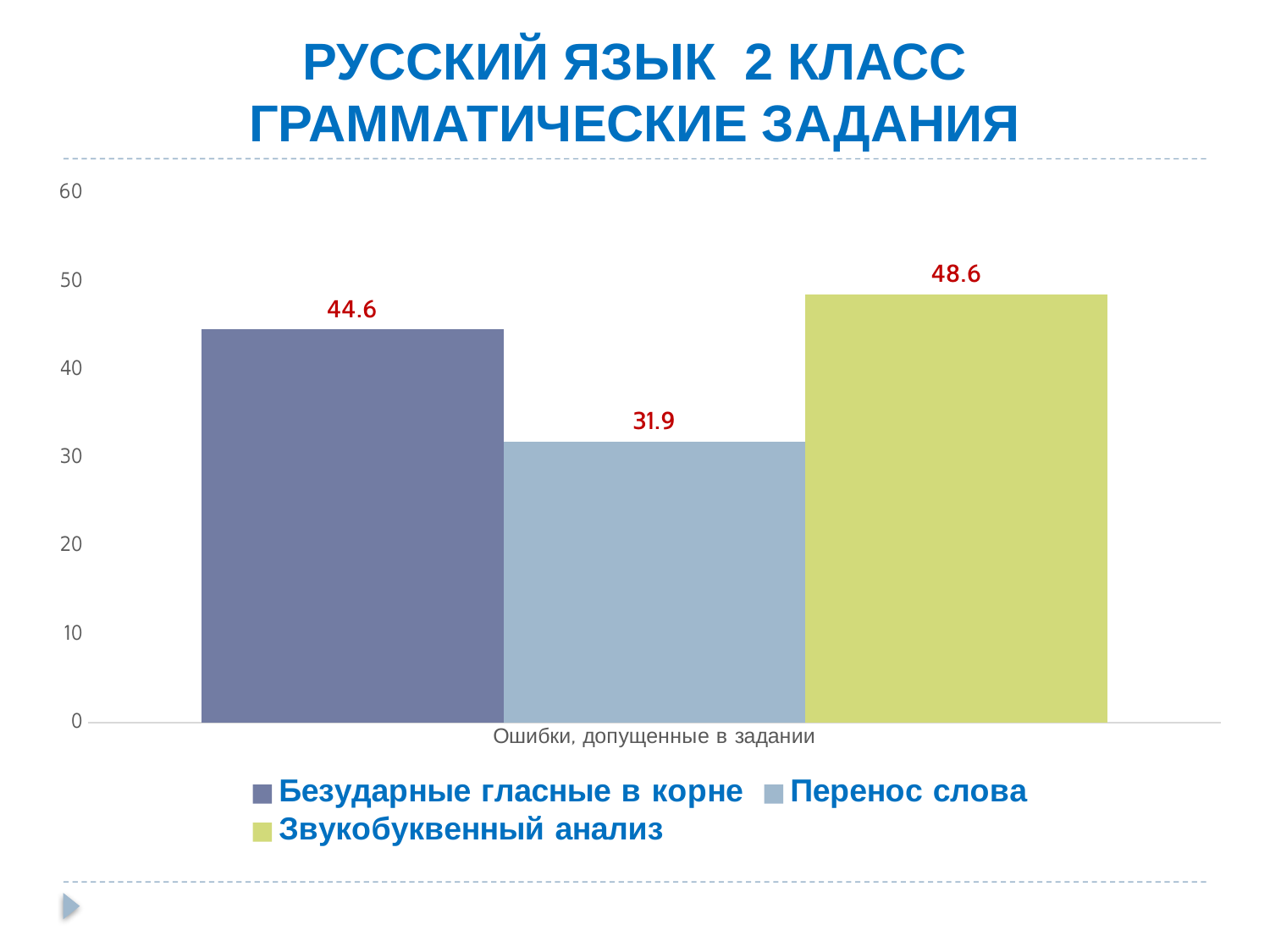

# РУССКИЙ ЯЗЫК  2 КЛАСС ГРАММАТИЧЕСКИЕ ЗАДАНИЯ

### Chart

| Category | Безударные гласные в корне | Перенос слова | Звукобуквенный анализ |
|---|---|---|---|
| Ошибки, допущенные в задании | 44.6 | 31.9 | 48.6 |